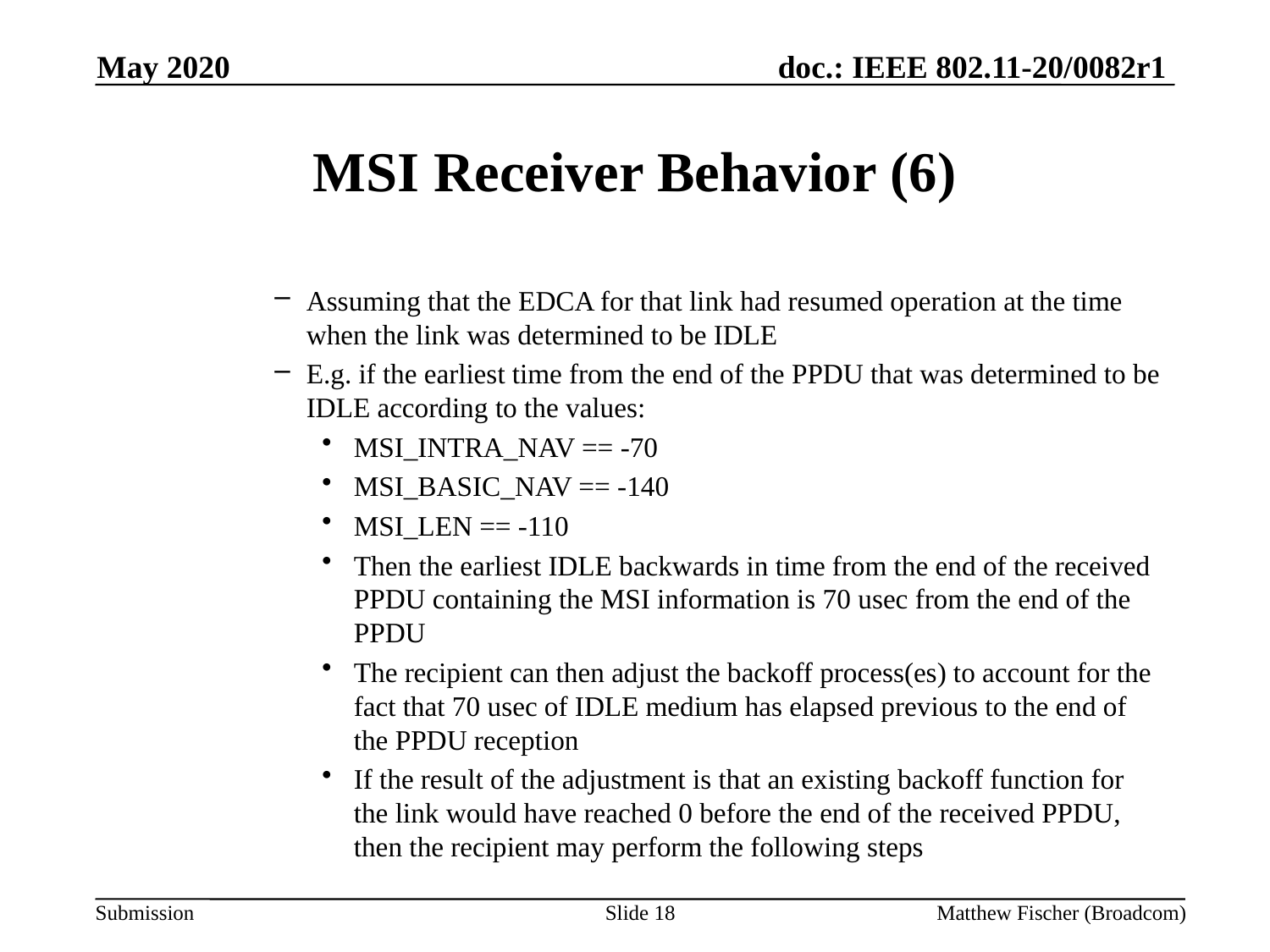

May 2020
# MSI Receiver Behavior (6)
Assuming that the EDCA for that link had resumed operation at the time when the link was determined to be IDLE
E.g. if the earliest time from the end of the PPDU that was determined to be IDLE according to the values:
MSI_INTRA_NAV == -70
MSI_BASIC_NAV == -140
MSI_LEN == -110
Then the earliest IDLE backwards in time from the end of the received PPDU containing the MSI information is 70 usec from the end of the PPDU
The recipient can then adjust the backoff process(es) to account for the fact that 70 usec of IDLE medium has elapsed previous to the end of the PPDU reception
If the result of the adjustment is that an existing backoff function for the link would have reached 0 before the end of the received PPDU, then the recipient may perform the following steps

Slide 18
Matthew Fischer (Broadcom)